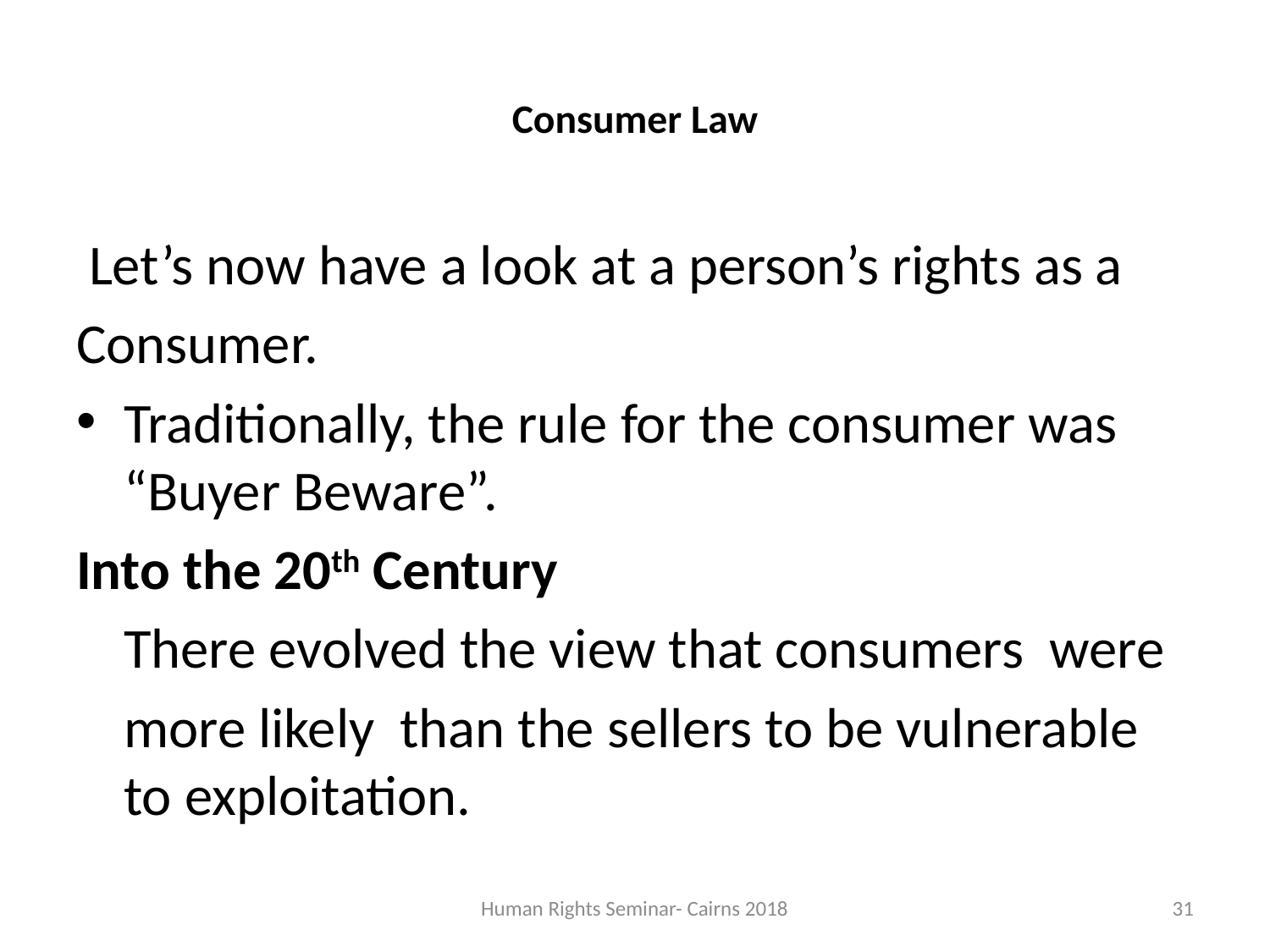

# Consumer Law
 Let’s now have a look at a person’s rights as a
Consumer.
Traditionally, the rule for the consumer was “Buyer Beware”.
Into the 20th Century
  	There evolved the view that consumers  were
	more likely  than the sellers to be vulnerable to exploitation.

Human Rights Seminar- Cairns 2018
31